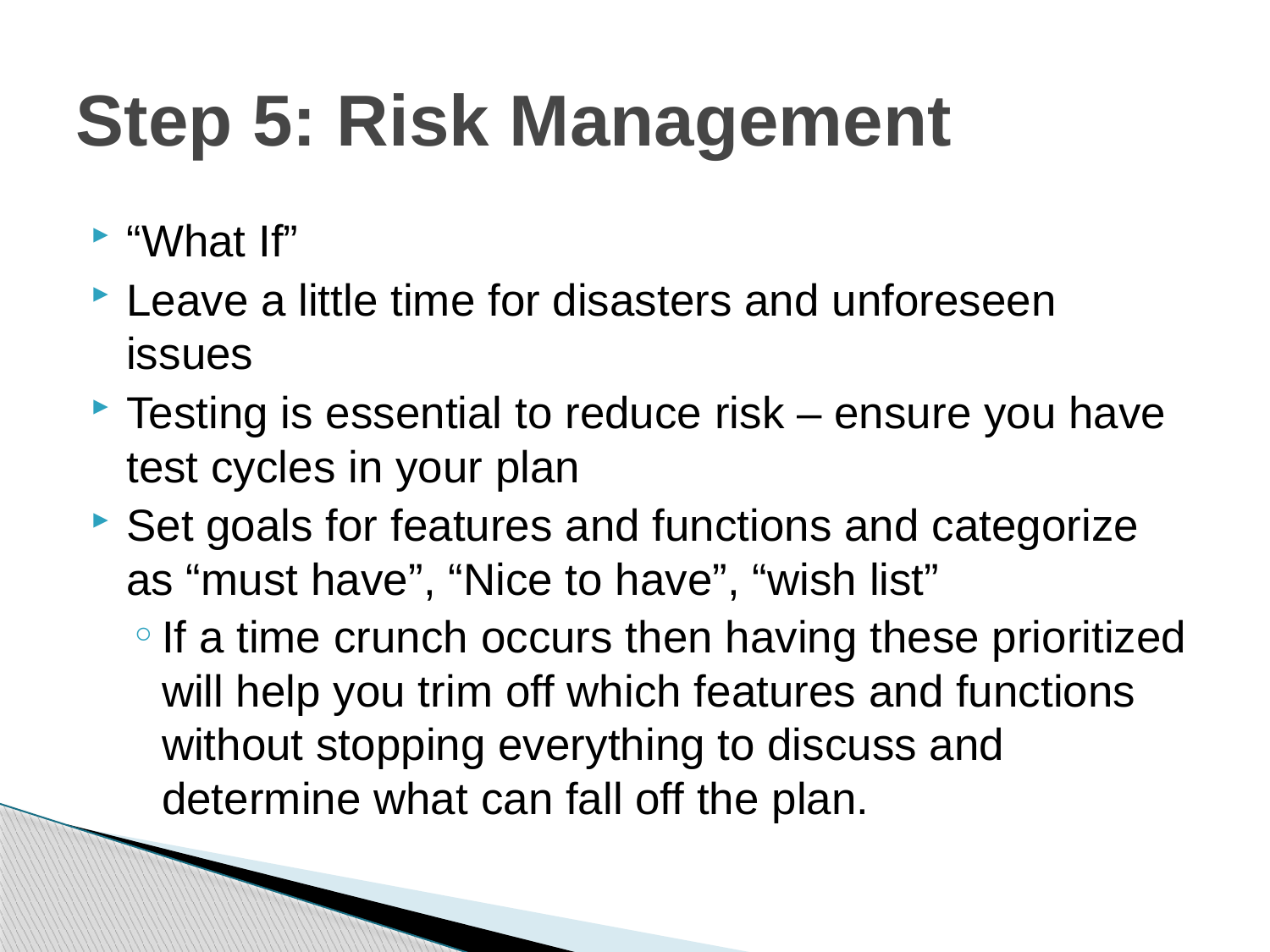

# Step 5: Risk Management
“What If”
Leave a little time for disasters and unforeseen issues
Testing is essential to reduce risk – ensure you have test cycles in your plan
Set goals for features and functions and categorize as “must have”, “Nice to have”, “wish list”
If a time crunch occurs then having these prioritized will help you trim off which features and functions without stopping everything to discuss and determine what can fall off the plan.